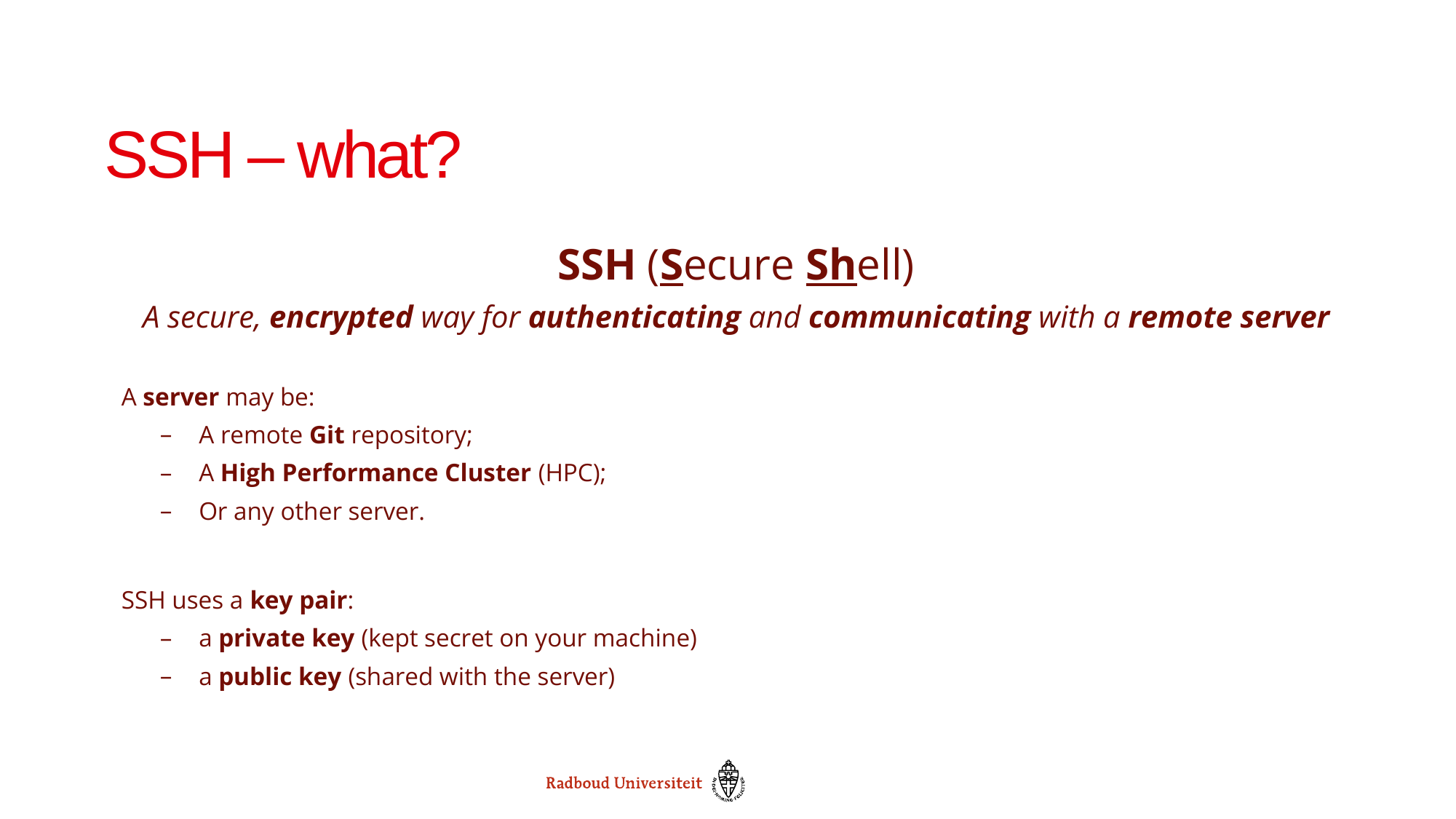

# SSH – what?
SSH (Secure Shell)
A secure, encrypted way for authenticating and communicating with a remote server

A server may be:
A remote Git repository;
A High Performance Cluster (HPC);
Or any other server.

SSH uses a key pair:
a private key (kept secret on your machine)
a public key (shared with the server)